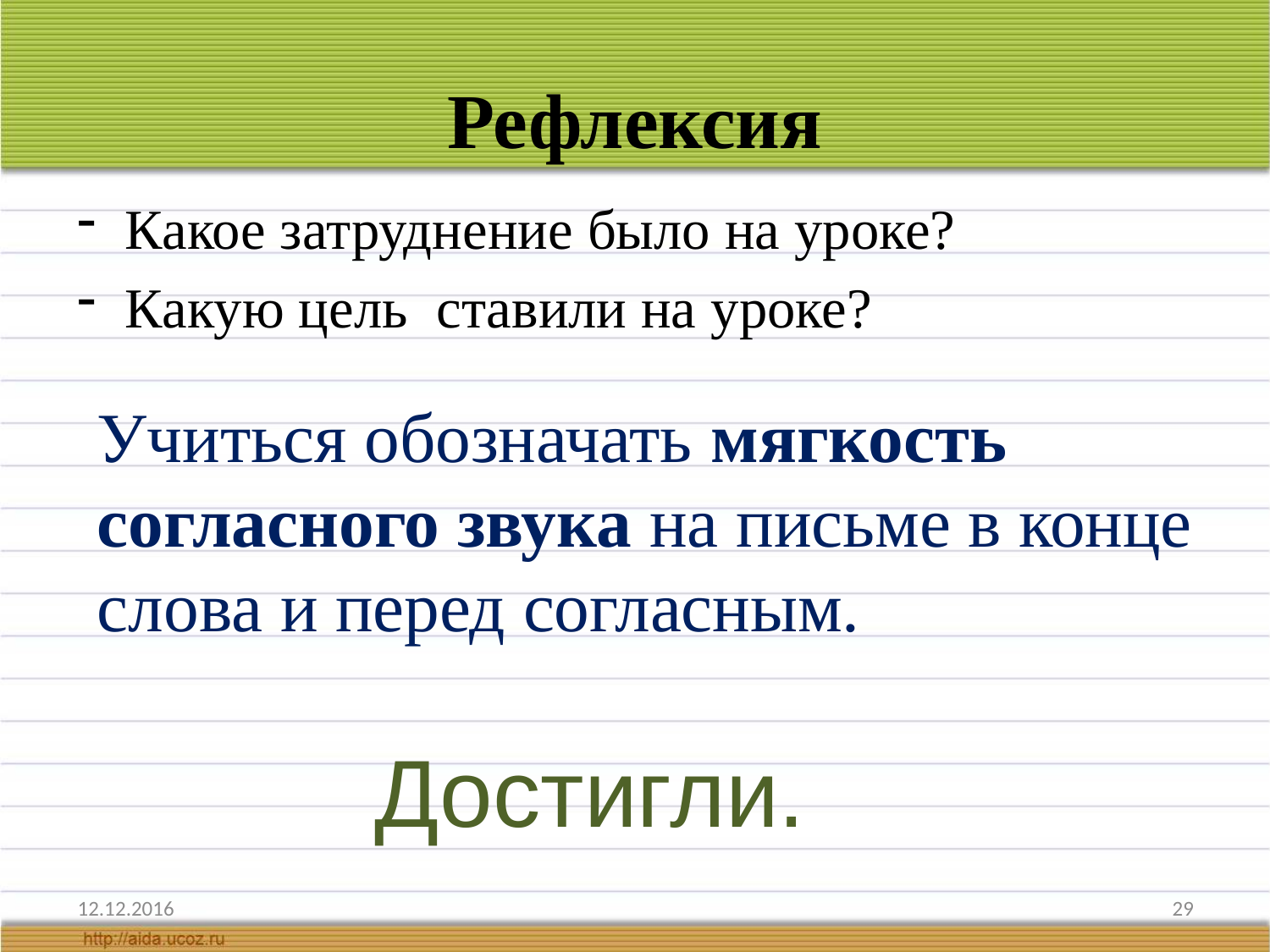

# Рефлексия
Какое затруднение было на уроке?
Какую цель  ставили на уроке?

Учиться обозначать мягкость согласного звука на письме в конце слова и перед согласным.

Достигли.
12.12.2016
29